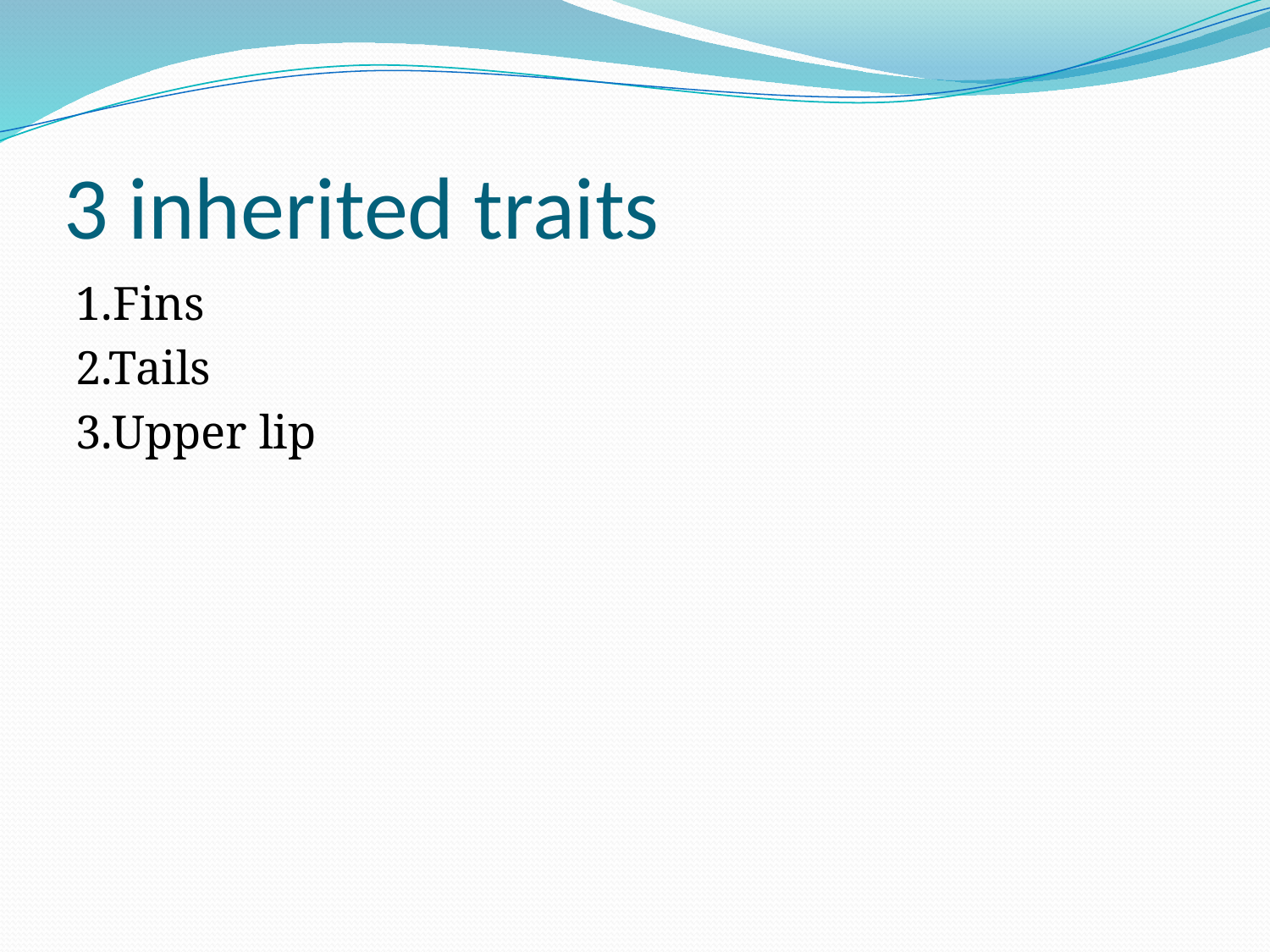

# 3 inherited traits
1.Fins
2.Tails
3.Upper lip